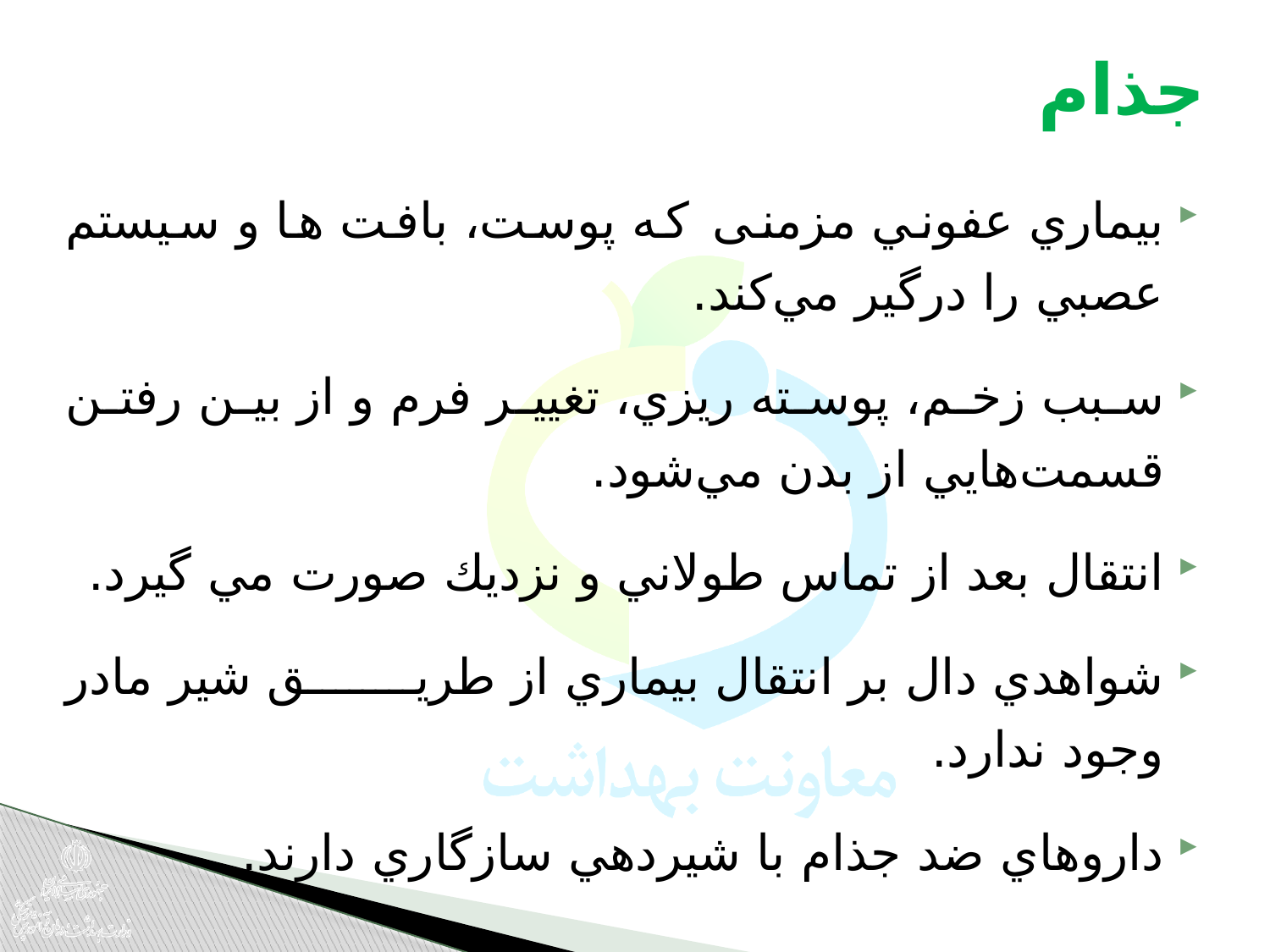

# جذام
بيماري عفوني مزمنی که پوست، بافت ها و سيستم عصبي را درگير مي‌كند.
سبب زخم، پوسته ريزي، تغيير فرم و از بين رفتن قسمت‌هايي از بدن مي‌شود.
انتقال بعد از تماس طولا‌ني و نزديك صورت مي گيرد.
شواهدي دال بر انتقال بيماري از طريق شير‌ مادر وجود ندارد.
داروهاي ضد جذام با شيردهي سازگاري دارند.